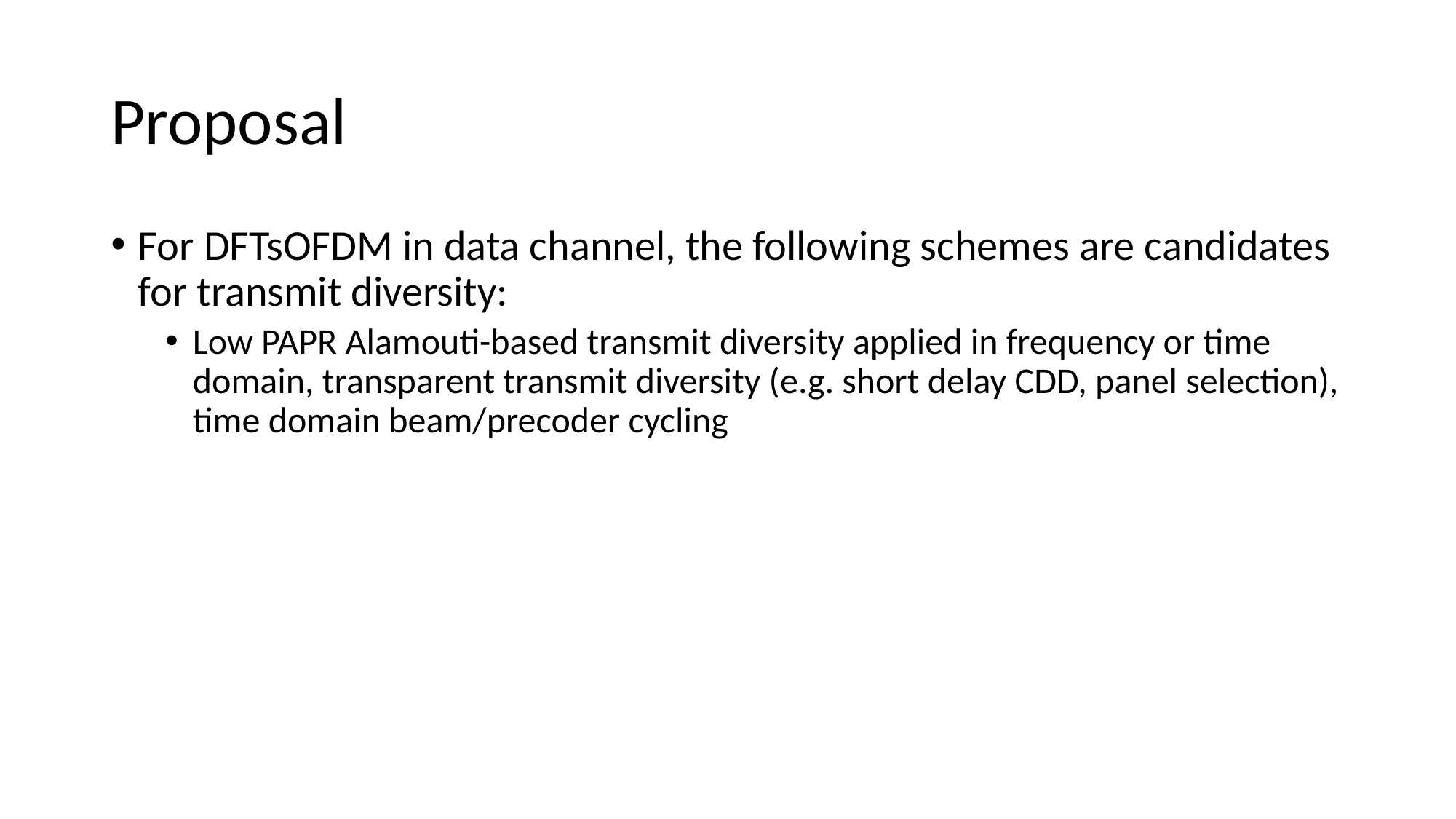

# Proposal
For DFTsOFDM in data channel, the following schemes are candidates for transmit diversity:
Low PAPR Alamouti-based transmit diversity applied in frequency or time domain, transparent transmit diversity (e.g. short delay CDD, panel selection), time domain beam/precoder cycling